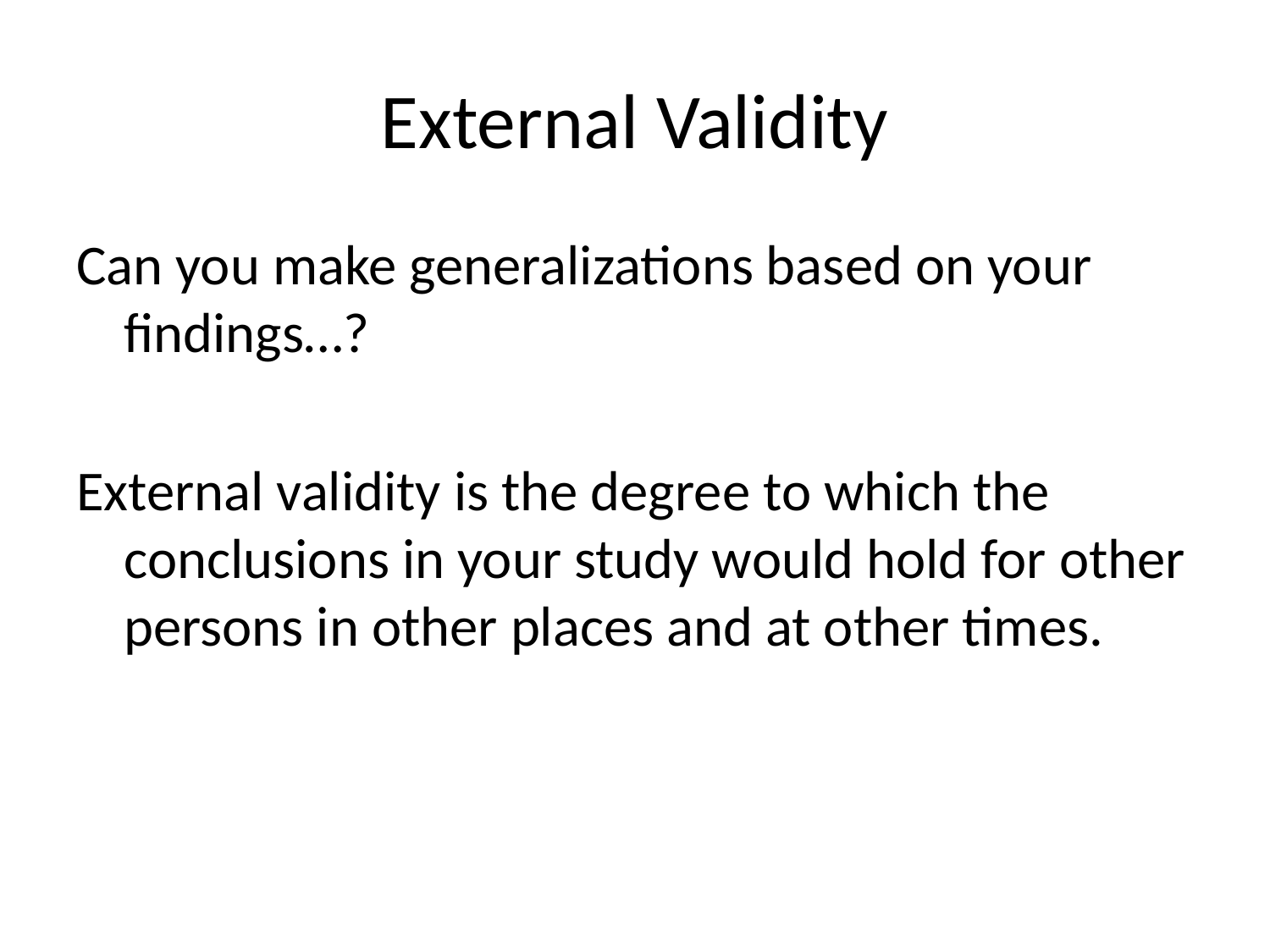

# External Validity
Can you make generalizations based on your findings…?

External validity is the degree to which the conclusions in your study would hold for other persons in other places and at other times.